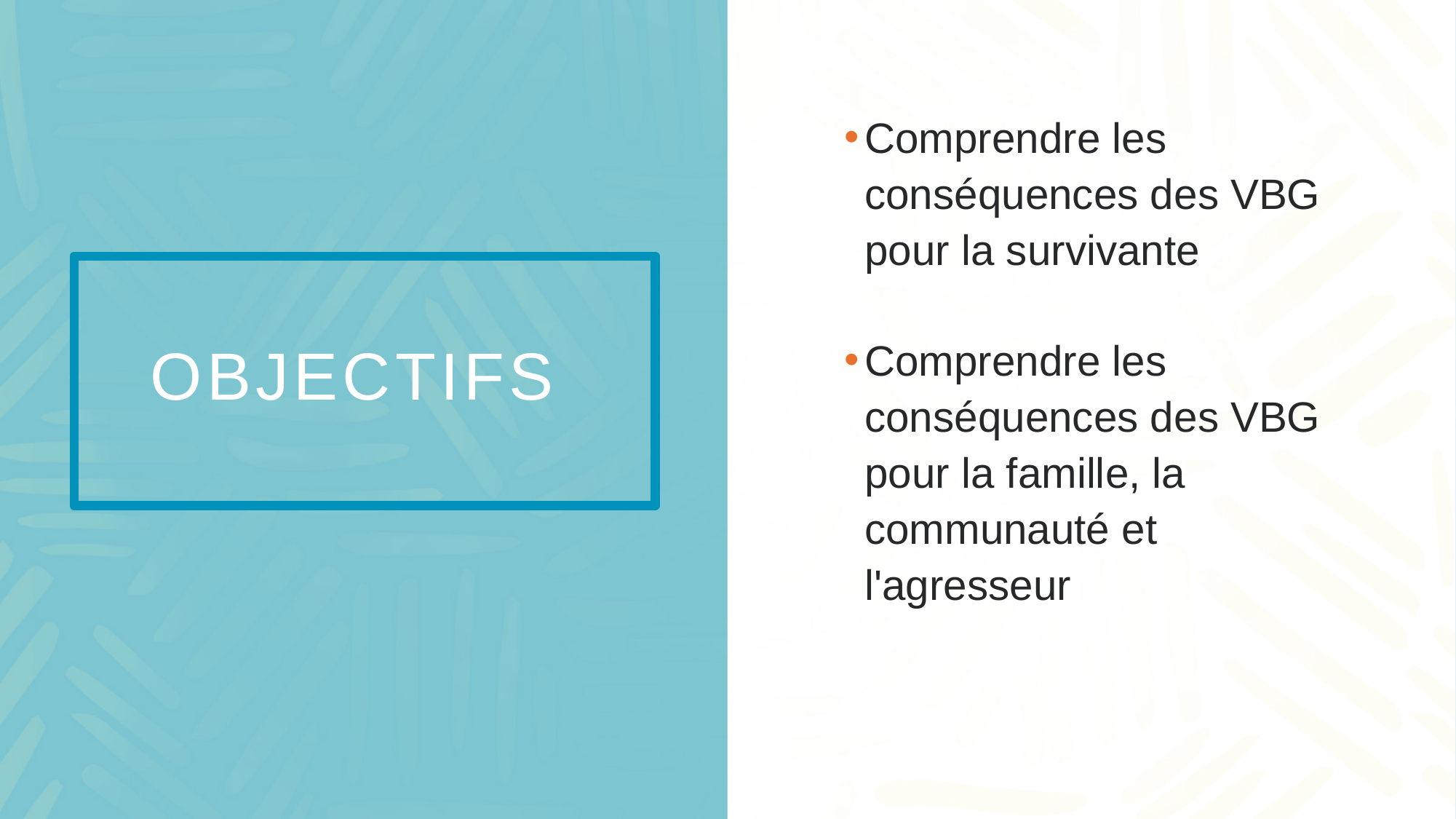

Comprendre les conséquences des VBG pour la survivante
Comprendre les conséquences des VBG pour la famille, la communauté et l'agresseur

# Objectifs